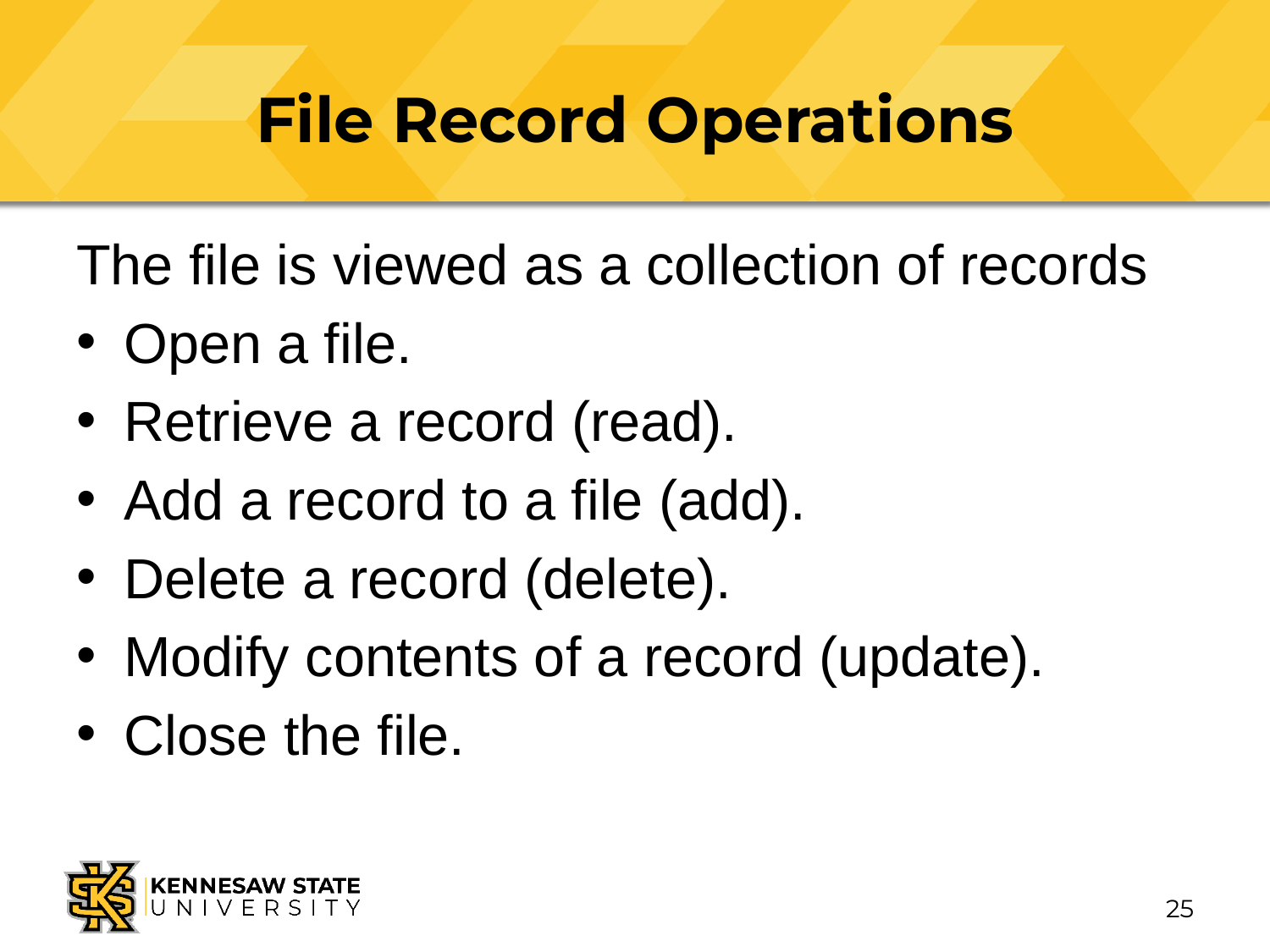

# File Record Operations
The file is viewed as a collection of records
Open a file.
Retrieve a record (read).
Add a record to a file (add).
Delete a record (delete).
Modify contents of a record (update).
Close the file.

25